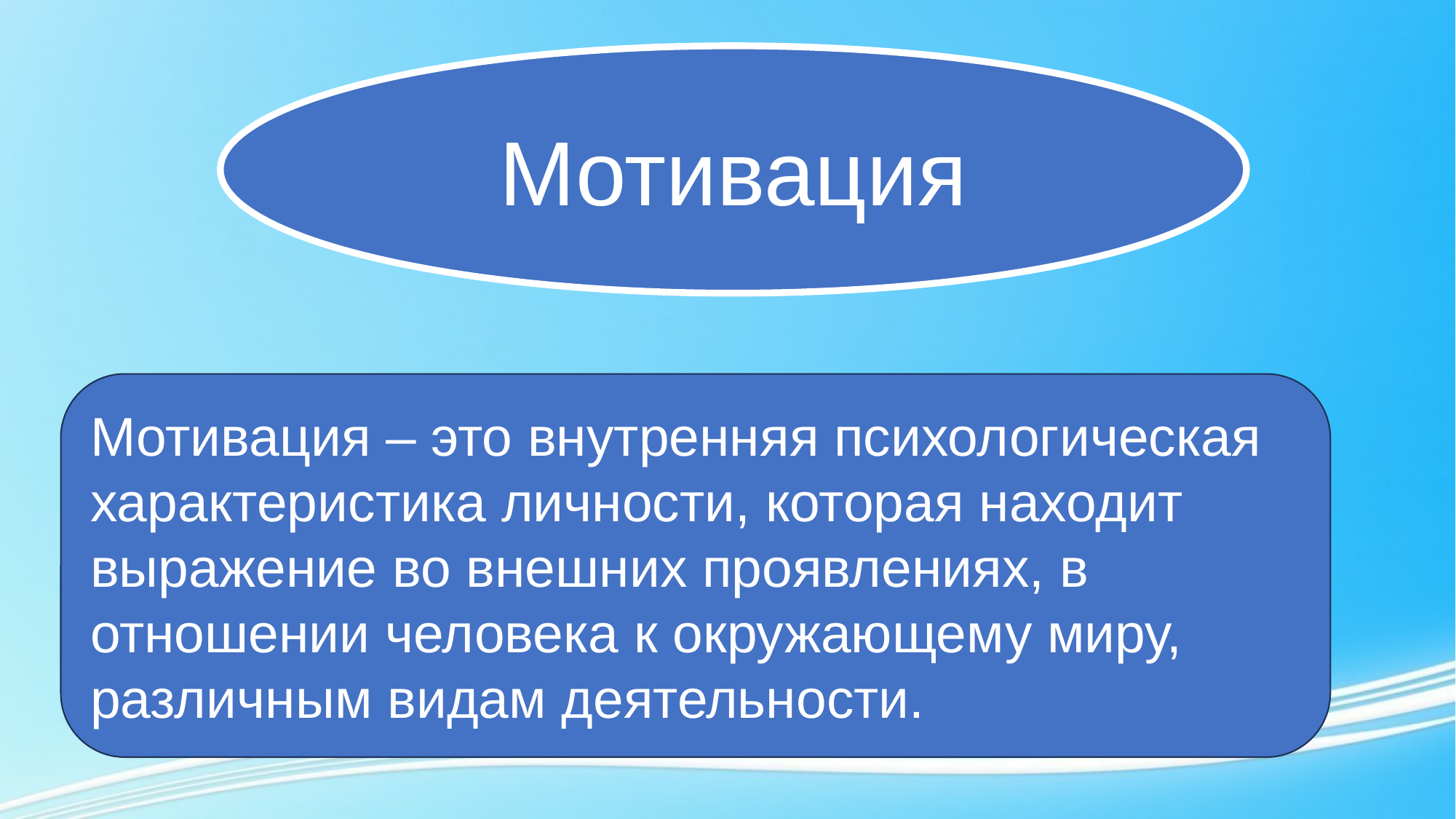

Мотивация
Мотивация – это внутренняя психологическая характеристика личности, которая находит выражение во внешних проявлениях, в отношении человека к окружающему миру, различным видам деятельности.